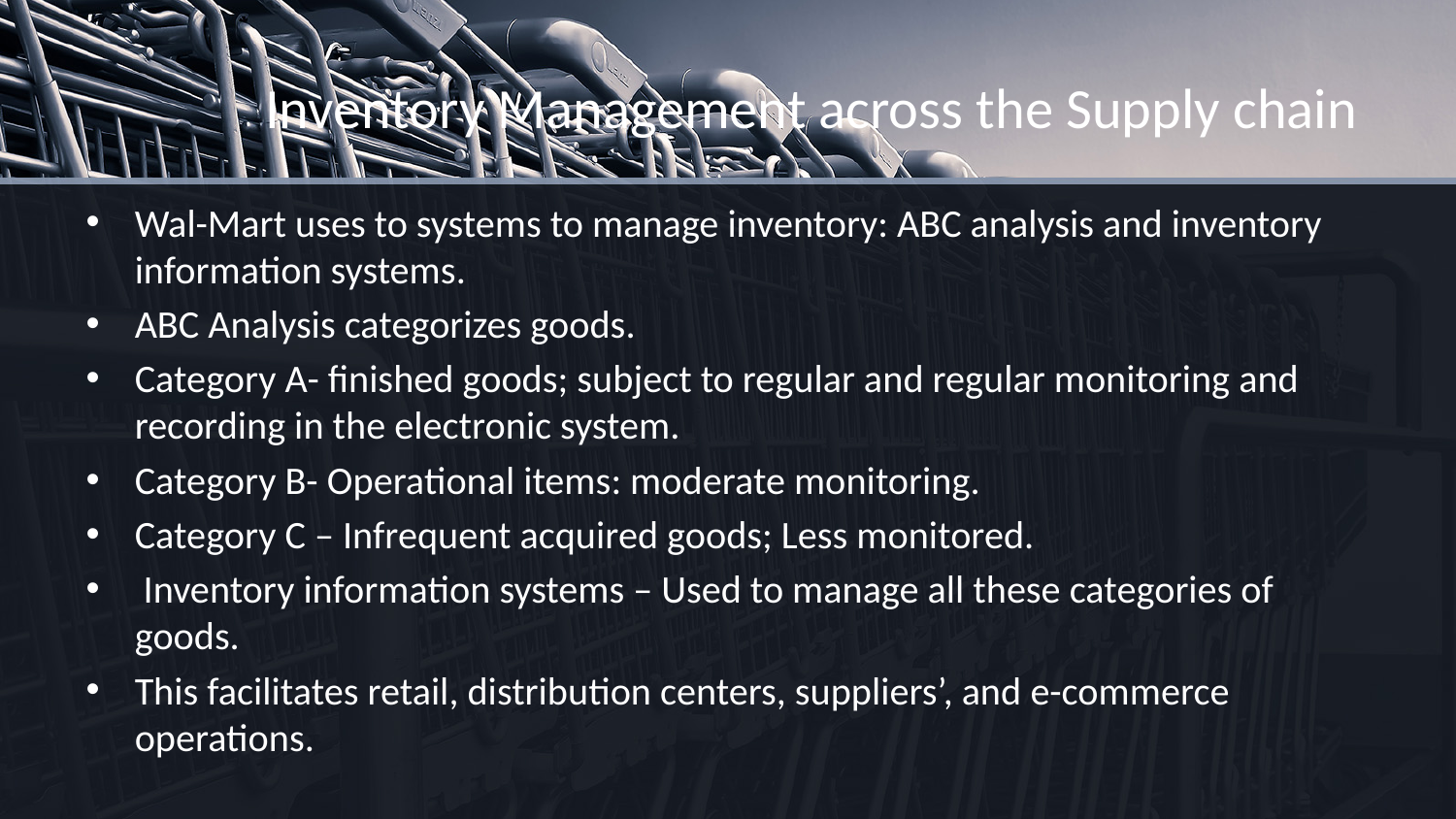

# Inventory Management across the Supply chain
Wal-Mart uses to systems to manage inventory: ABC analysis and inventory information systems.
ABC Analysis categorizes goods.
Category A- finished goods; subject to regular and regular monitoring and recording in the electronic system.
Category B- Operational items: moderate monitoring.
Category C – Infrequent acquired goods; Less monitored.
 Inventory information systems – Used to manage all these categories of goods.
This facilitates retail, distribution centers, suppliers’, and e-commerce operations.